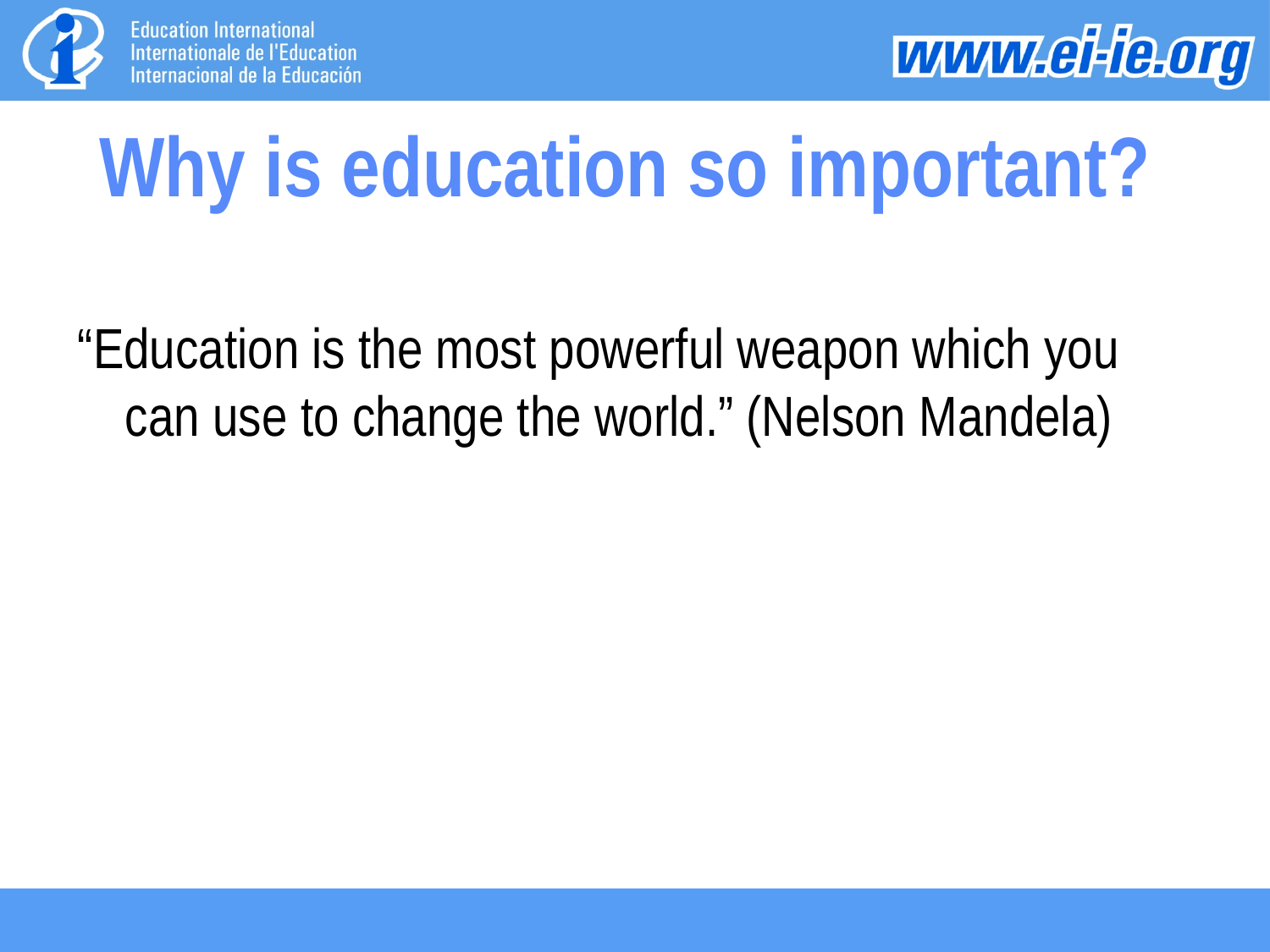

# Why is education so important?
“Education is the most powerful weapon which you can use to change the world.” (Nelson Mandela)